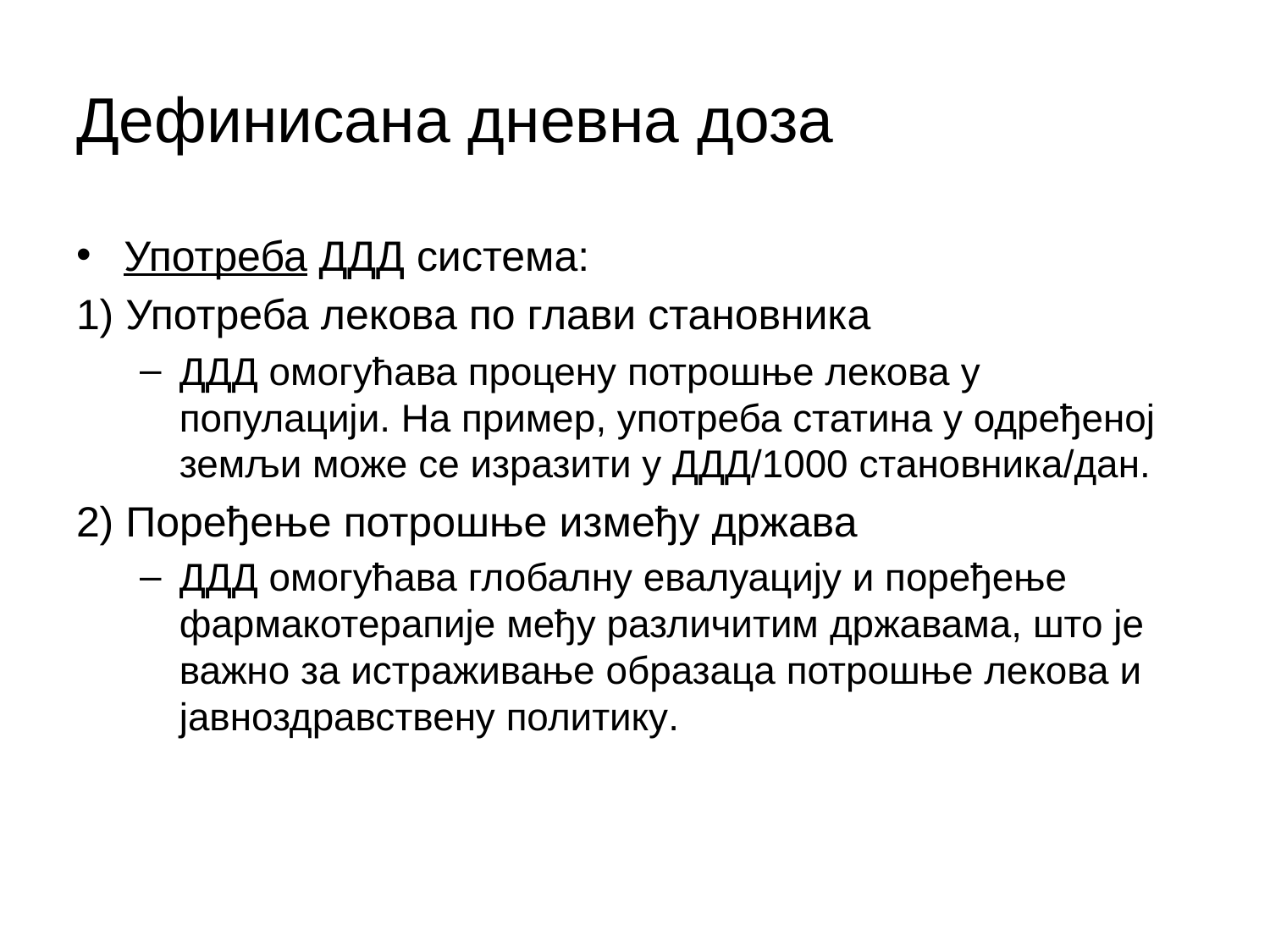

# Дефинисана дневна доза
Употреба ДДД система:
1) Употреба лекова по глави становника
ДДД омогућава процену потрошње лекова у популацији. На пример, употреба статина у одређеној земљи може се изразити у ДДД/1000 становника/дан.
2) Поређење потрошње између држава
ДДД омогућава глобалну евалуацију и поређење фармакотерапије међу различитим државама, што је важно за истраживање образаца потрошње лекова и јавноздравствену политику.